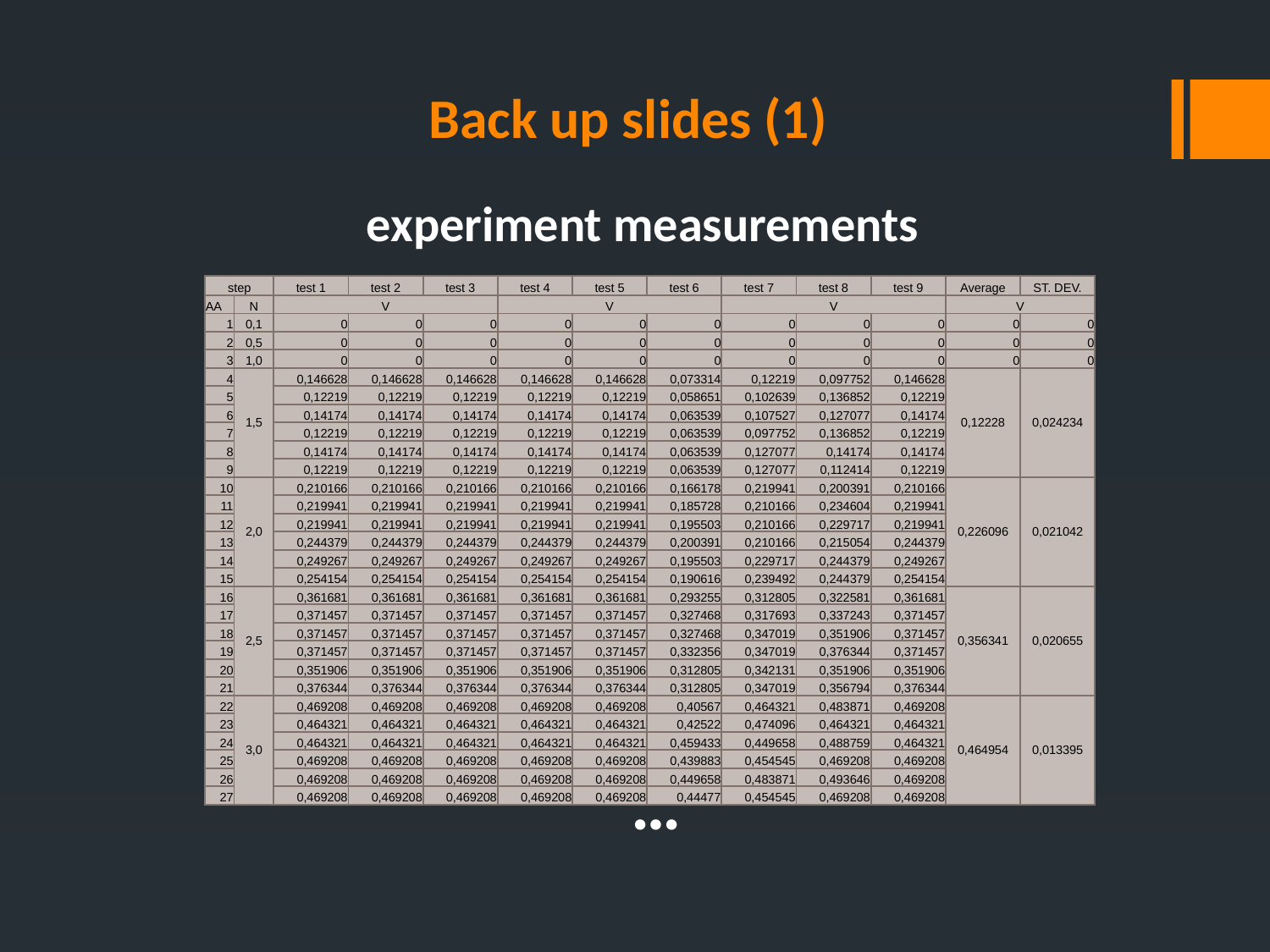

# Back up slides (1)
experiment measurements

                                      …
| step |  | test 1 | test 2 | test 3 | test 4 | test 5 | test 6 | test 7 | test 8 | test 9 | Average | ST. DEV. |
| --- | --- | --- | --- | --- | --- | --- | --- | --- | --- | --- | --- | --- |
| ΑΑ | N | V |  |  | V |  |  | V |  |  | V |  |
| 1 | 0,1 | 0 | 0 | 0 | 0 | 0 | 0 | 0 | 0 | 0 | 0 | 0 |
| 2 | 0,5 | 0 | 0 | 0 | 0 | 0 | 0 | 0 | 0 | 0 | 0 | 0 |
| 3 | 1,0 | 0 | 0 | 0 | 0 | 0 | 0 | 0 | 0 | 0 | 0 | 0 |
| 4 | 1,5 | 0,146628 | 0,146628 | 0,146628 | 0,146628 | 0,146628 | 0,073314 | 0,12219 | 0,097752 | 0,146628 | 0,12228 | 0,024234 |
| 5 |  | 0,12219 | 0,12219 | 0,12219 | 0,12219 | 0,12219 | 0,058651 | 0,102639 | 0,136852 | 0,12219 |  |  |
| 6 |  | 0,14174 | 0,14174 | 0,14174 | 0,14174 | 0,14174 | 0,063539 | 0,107527 | 0,127077 | 0,14174 |  |  |
| 7 |  | 0,12219 | 0,12219 | 0,12219 | 0,12219 | 0,12219 | 0,063539 | 0,097752 | 0,136852 | 0,12219 |  |  |
| 8 |  | 0,14174 | 0,14174 | 0,14174 | 0,14174 | 0,14174 | 0,063539 | 0,127077 | 0,14174 | 0,14174 |  |  |
| 9 |  | 0,12219 | 0,12219 | 0,12219 | 0,12219 | 0,12219 | 0,063539 | 0,127077 | 0,112414 | 0,12219 |  |  |
| 10 | 2,0 | 0,210166 | 0,210166 | 0,210166 | 0,210166 | 0,210166 | 0,166178 | 0,219941 | 0,200391 | 0,210166 | 0,226096 | 0,021042 |
| 11 |  | 0,219941 | 0,219941 | 0,219941 | 0,219941 | 0,219941 | 0,185728 | 0,210166 | 0,234604 | 0,219941 |  |  |
| 12 |  | 0,219941 | 0,219941 | 0,219941 | 0,219941 | 0,219941 | 0,195503 | 0,210166 | 0,229717 | 0,219941 |  |  |
| 13 |  | 0,244379 | 0,244379 | 0,244379 | 0,244379 | 0,244379 | 0,200391 | 0,210166 | 0,215054 | 0,244379 |  |  |
| 14 |  | 0,249267 | 0,249267 | 0,249267 | 0,249267 | 0,249267 | 0,195503 | 0,229717 | 0,244379 | 0,249267 |  |  |
| 15 |  | 0,254154 | 0,254154 | 0,254154 | 0,254154 | 0,254154 | 0,190616 | 0,239492 | 0,244379 | 0,254154 |  |  |
| 16 | 2,5 | 0,361681 | 0,361681 | 0,361681 | 0,361681 | 0,361681 | 0,293255 | 0,312805 | 0,322581 | 0,361681 | 0,356341 | 0,020655 |
| 17 |  | 0,371457 | 0,371457 | 0,371457 | 0,371457 | 0,371457 | 0,327468 | 0,317693 | 0,337243 | 0,371457 |  |  |
| 18 |  | 0,371457 | 0,371457 | 0,371457 | 0,371457 | 0,371457 | 0,327468 | 0,347019 | 0,351906 | 0,371457 |  |  |
| 19 |  | 0,371457 | 0,371457 | 0,371457 | 0,371457 | 0,371457 | 0,332356 | 0,347019 | 0,376344 | 0,371457 |  |  |
| 20 |  | 0,351906 | 0,351906 | 0,351906 | 0,351906 | 0,351906 | 0,312805 | 0,342131 | 0,351906 | 0,351906 |  |  |
| 21 |  | 0,376344 | 0,376344 | 0,376344 | 0,376344 | 0,376344 | 0,312805 | 0,347019 | 0,356794 | 0,376344 |  |  |
| 22 | 3,0 | 0,469208 | 0,469208 | 0,469208 | 0,469208 | 0,469208 | 0,40567 | 0,464321 | 0,483871 | 0,469208 | 0,464954 | 0,013395 |
| 23 |  | 0,464321 | 0,464321 | 0,464321 | 0,464321 | 0,464321 | 0,42522 | 0,474096 | 0,464321 | 0,464321 |  |  |
| 24 |  | 0,464321 | 0,464321 | 0,464321 | 0,464321 | 0,464321 | 0,459433 | 0,449658 | 0,488759 | 0,464321 |  |  |
| 25 |  | 0,469208 | 0,469208 | 0,469208 | 0,469208 | 0,469208 | 0,439883 | 0,454545 | 0,469208 | 0,469208 |  |  |
| 26 |  | 0,469208 | 0,469208 | 0,469208 | 0,469208 | 0,469208 | 0,449658 | 0,483871 | 0,493646 | 0,469208 |  |  |
| 27 |  | 0,469208 | 0,469208 | 0,469208 | 0,469208 | 0,469208 | 0,44477 | 0,454545 | 0,469208 | 0,469208 |  |  |